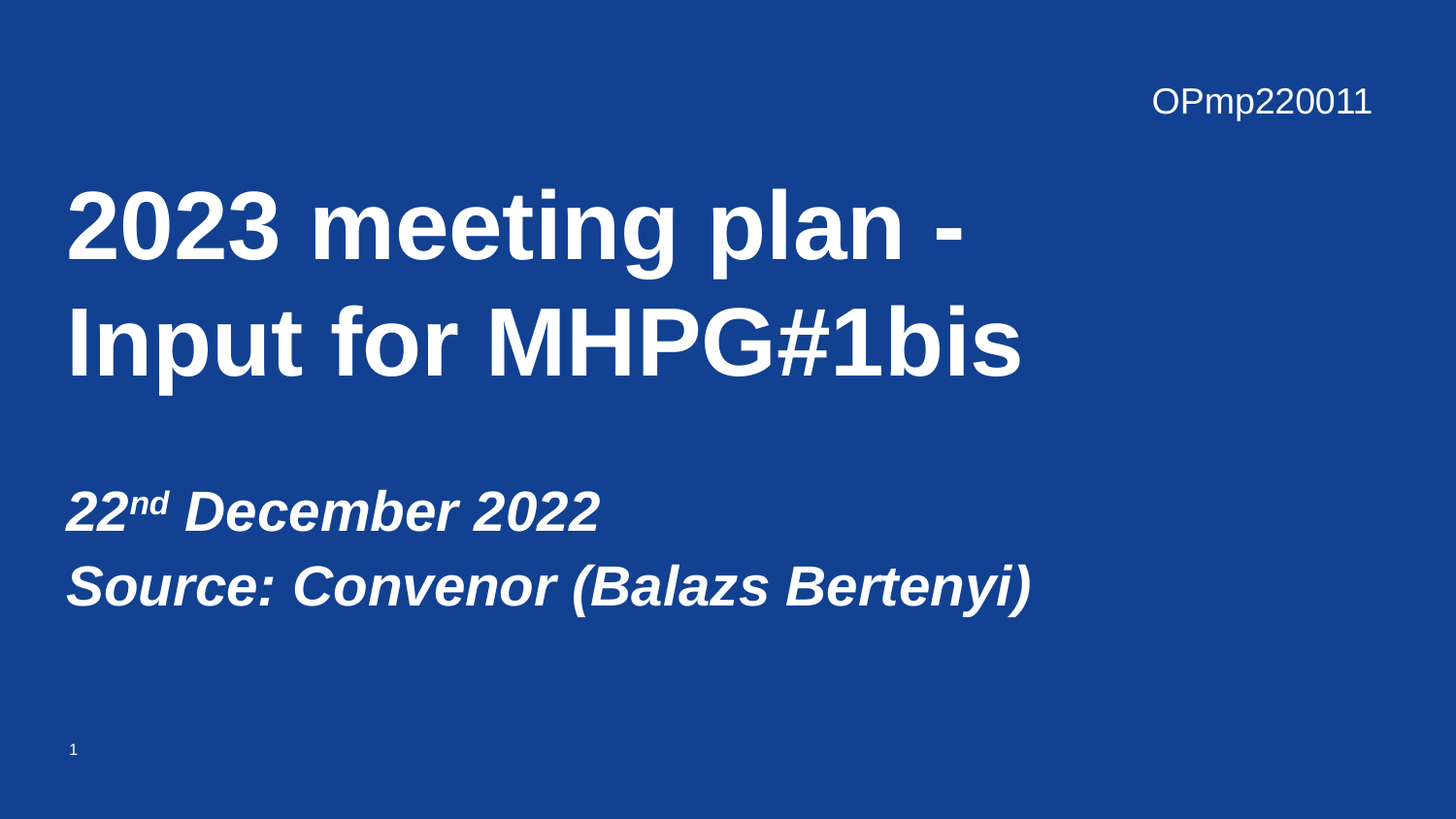

OPmp220011
2023 meeting plan -
Input for MHPG#1bis

22nd December 2022
Source: Convenor (Balazs Bertenyi)